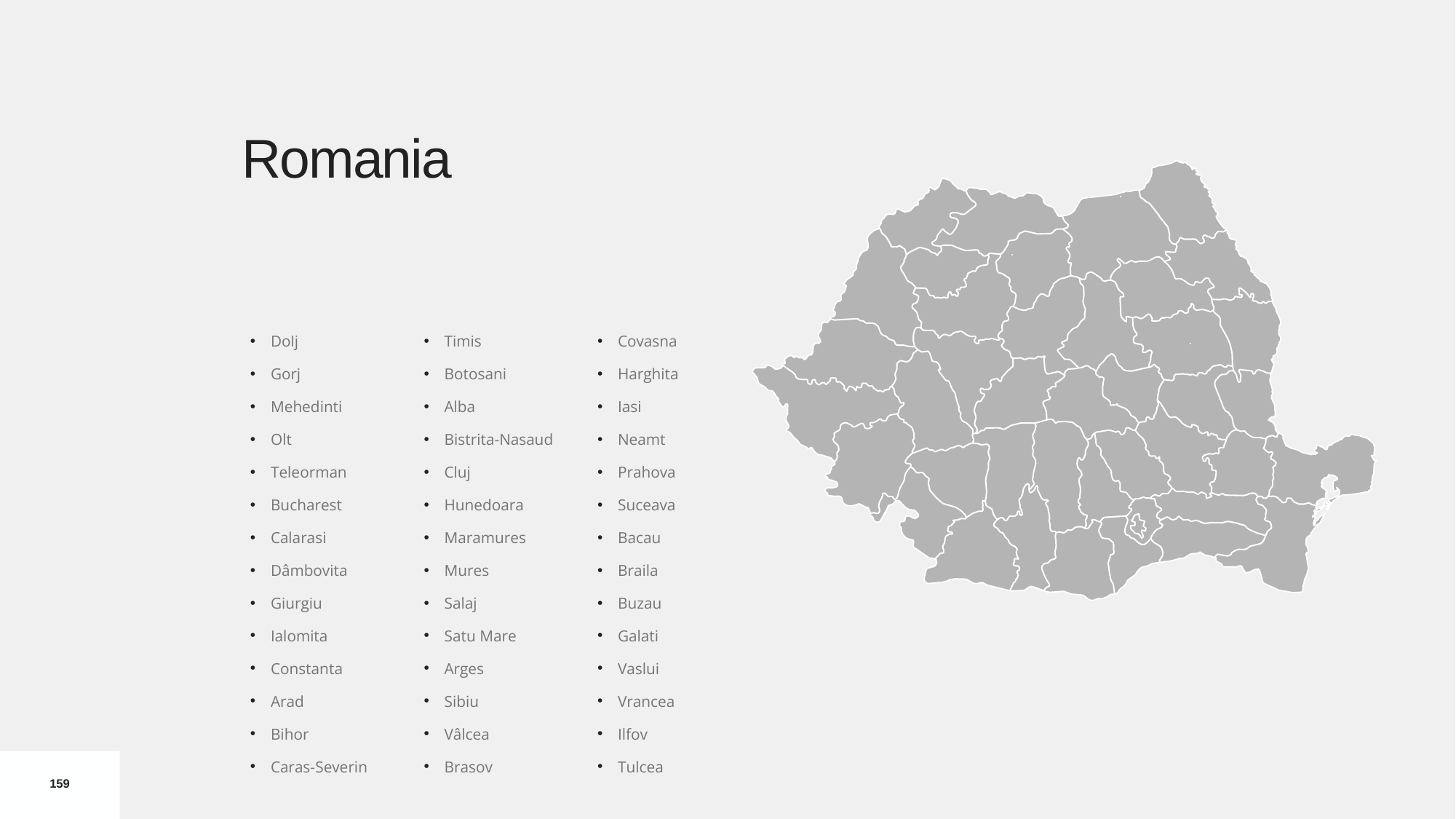

# Romania

Dolj
Gorj
Mehedinti
Olt
Teleorman
Bucharest
Calarasi
Dâmbovita
Giurgiu
Ialomita
Constanta
Arad
Bihor
Caras-Severin
Timis
Botosani
Alba
Bistrita-Nasaud
Cluj
Hunedoara
Maramures
Mures
Salaj
Satu Mare
Arges
Sibiu
Vâlcea
Brasov
Covasna
Harghita
Iasi
Neamt
Prahova
Suceava
Bacau
Braila
Buzau
Galati
Vaslui
Vrancea
Ilfov
Tulcea